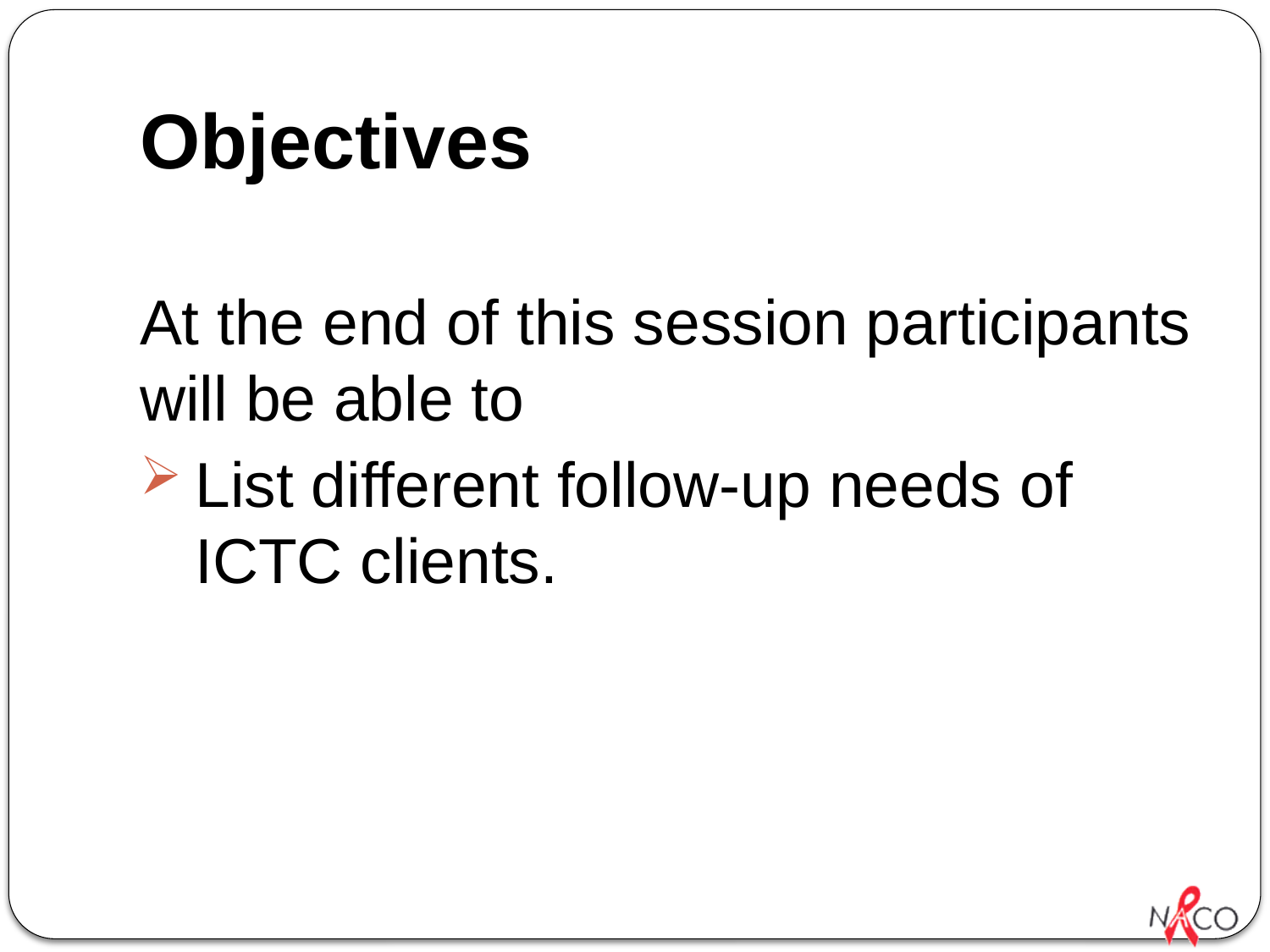

# Objectives
At the end of this session participants will be able to
List different follow-up needs of ICTC clients.